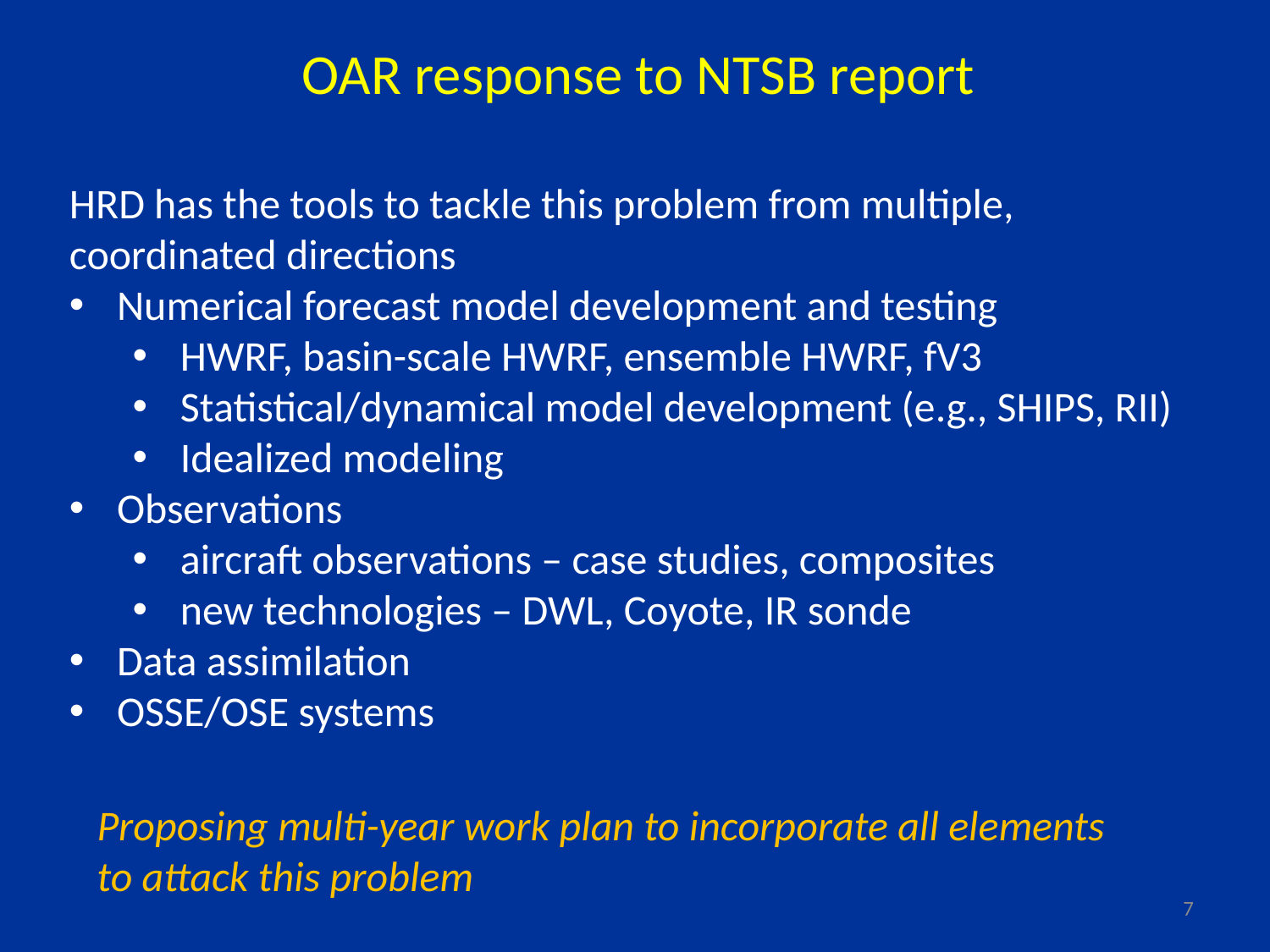

OAR response to NTSB report
HRD has the tools to tackle this problem from multiple, coordinated directions
Numerical forecast model development and testing
HWRF, basin-scale HWRF, ensemble HWRF, fV3
Statistical/dynamical model development (e.g., SHIPS, RII)
Idealized modeling
Observations
aircraft observations – case studies, composites
new technologies – DWL, Coyote, IR sonde
Data assimilation
OSSE/OSE systems
Proposing multi-year work plan to incorporate all elements to attack this problem
7